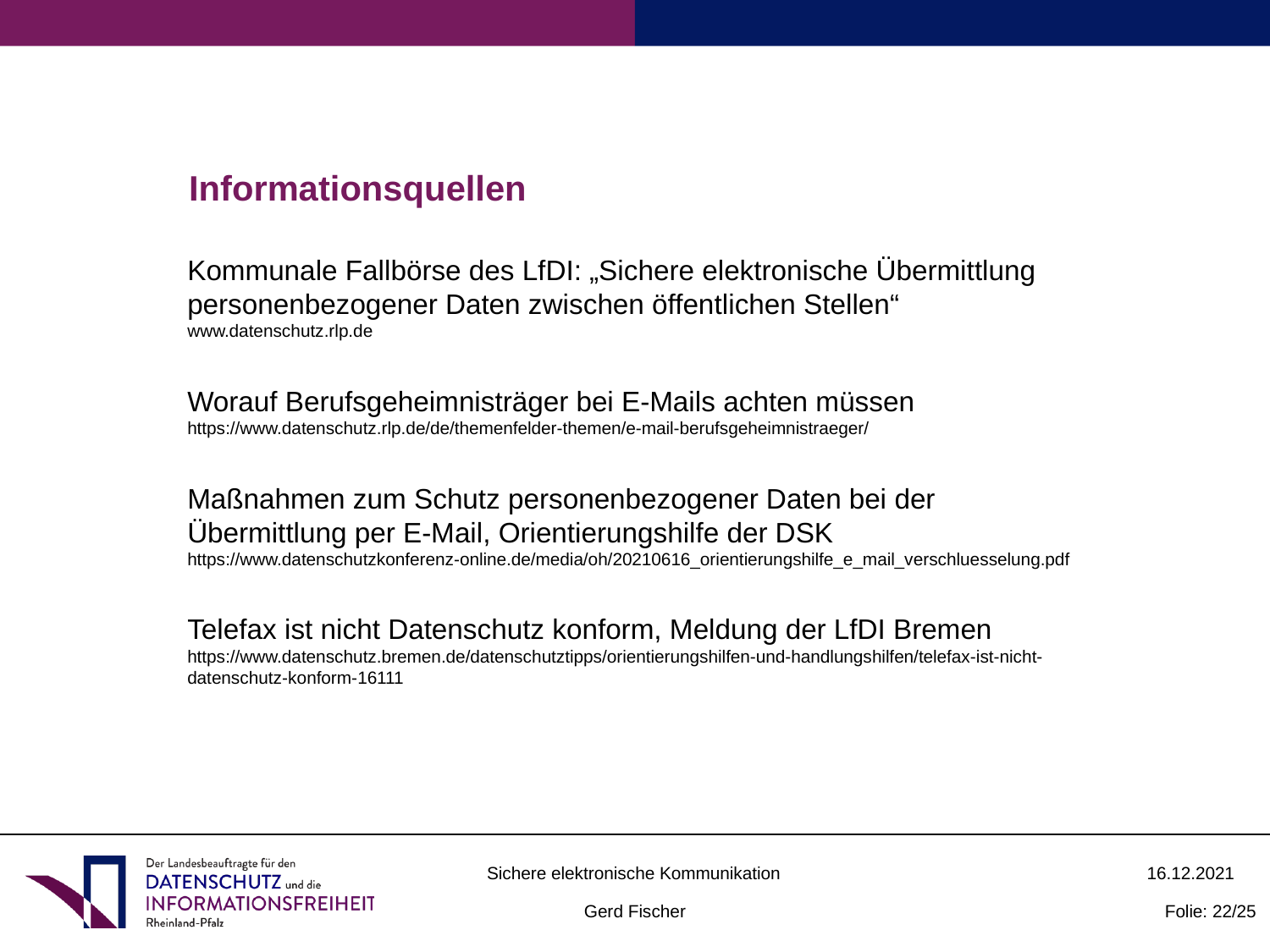

Informationsquellen
Kommunale Fallbörse des LfDI: „Sichere elektronische Übermittlung personenbezogener Daten zwischen öffentlichen Stellen“
www.datenschutz.rlp.de

Worauf Berufsgeheimnisträger bei E-Mails achten müssen
https://www.datenschutz.rlp.de/de/themenfelder-themen/e-mail-berufsgeheimnistraeger/

Maßnahmen zum Schutz personenbezogener Daten bei der Übermittlung per E-Mail, Orientierungshilfe der DSK
https://www.datenschutzkonferenz-online.de/media/oh/20210616_orientierungshilfe_e_mail_verschluesselung.pdf

Telefax ist nicht Datenschutz konform, Meldung der LfDI Bremen
https://www.datenschutz.bremen.de/datenschutztipps/orientierungshilfen-und-handlungshilfen/telefax-ist-nicht-datenschutz-konform-16111